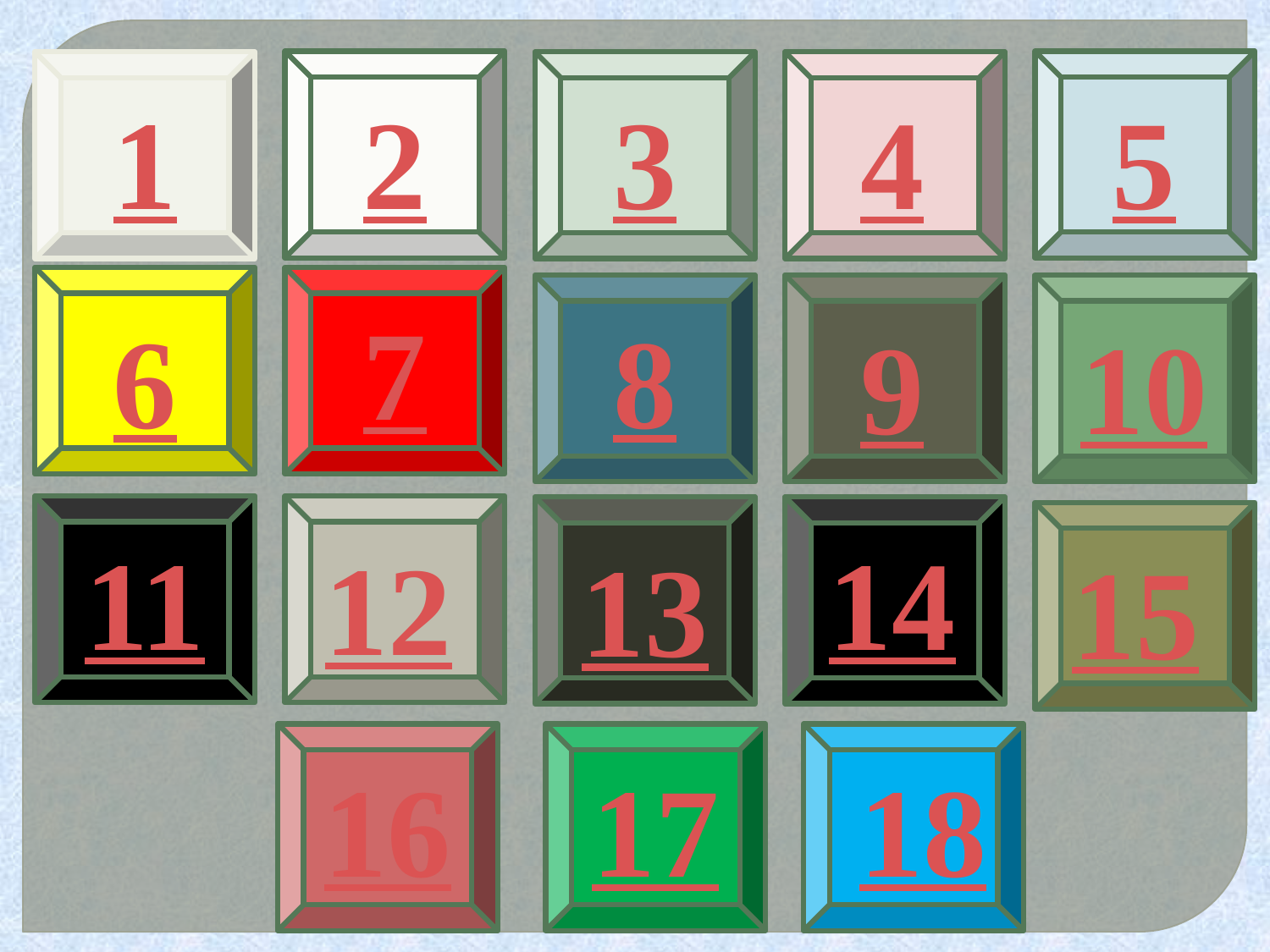

3
2
1
4
5

7
6
8
10
9

11
14
12
13
15

16
17
18